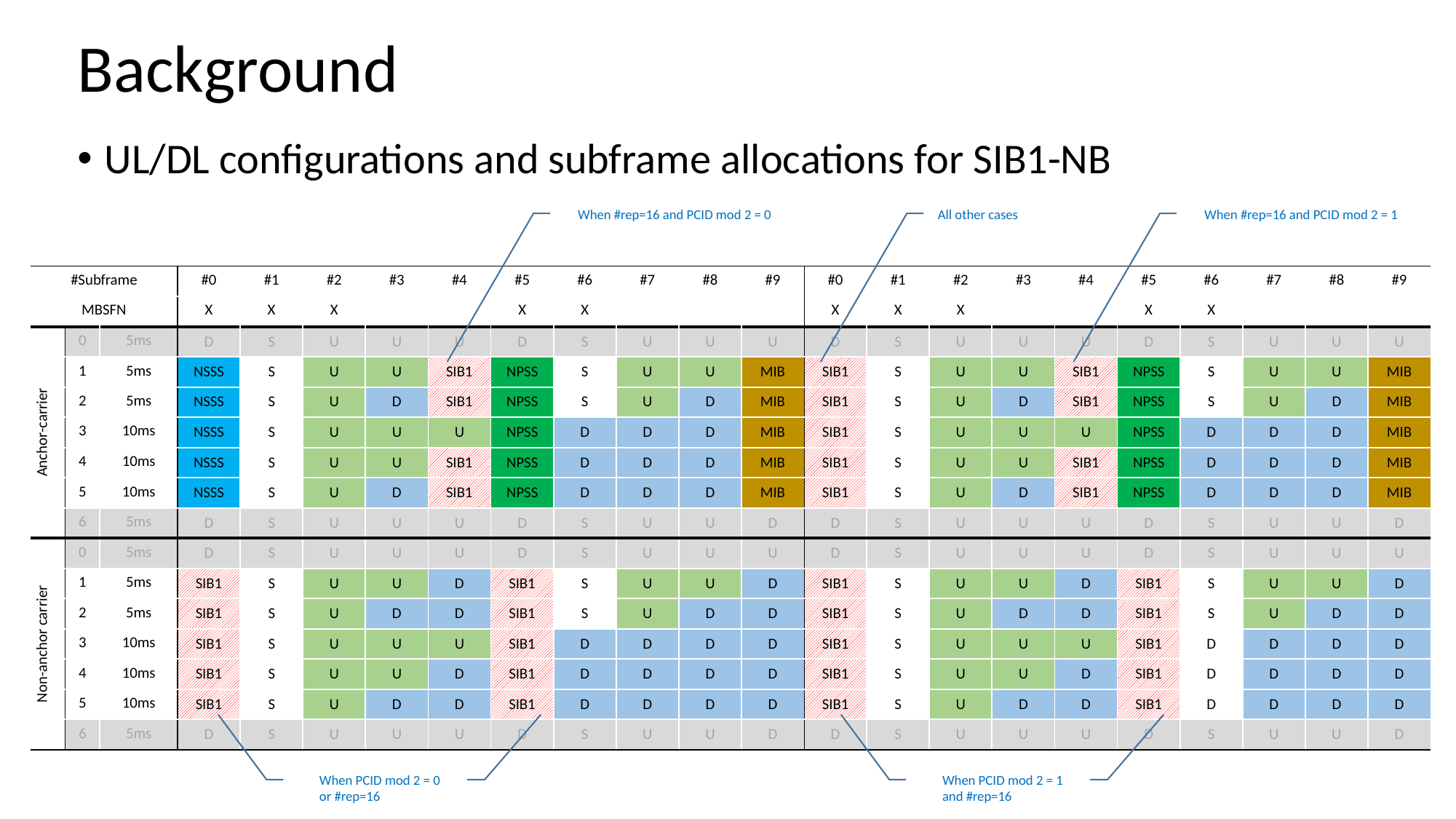

# Background
UL/DL configurations and subframe allocations for SIB1-NB
When #rep=16 and PCID mod 2 = 0
All other cases
When #rep=16 and PCID mod 2 = 1

| #Subframe |  |  | #0 | #1 | #2 | #3 | #4 | #5 | #6 | #7 | #8 | #9 | #0 | #1 | #2 | #3 | #4 | #5 | #6 | #7 | #8 | #9 |
| --- | --- | --- | --- | --- | --- | --- | --- | --- | --- | --- | --- | --- | --- | --- | --- | --- | --- | --- | --- | --- | --- | --- |
| MBSFN |  |  | X | X | X |  |  | X | X |  |  |  | X | X | X |  |  | X | X |  |  |  |
| Anchor-carrier | 0 | 5ms | D | S | U | U | U | D | S | U | U | U | D | S | U | U | U | D | S | U | U | U |
|  | 1 | 5ms | NSSS | S | U | U | SIB1 | NPSS | S | U | U | MIB | SIB1 | S | U | U | SIB1 | NPSS | S | U | U | MIB |
|  | 2 | 5ms | NSSS | S | U | D | SIB1 | NPSS | S | U | D | MIB | SIB1 | S | U | D | SIB1 | NPSS | S | U | D | MIB |
|  | 3 | 10ms | NSSS | S | U | U | U | NPSS | D | D | D | MIB | SIB1 | S | U | U | U | NPSS | D | D | D | MIB |
|  | 4 | 10ms | NSSS | S | U | U | SIB1 | NPSS | D | D | D | MIB | SIB1 | S | U | U | SIB1 | NPSS | D | D | D | MIB |
|  | 5 | 10ms | NSSS | S | U | D | SIB1 | NPSS | D | D | D | MIB | SIB1 | S | U | D | SIB1 | NPSS | D | D | D | MIB |
|  | 6 | 5ms | D | S | U | U | U | D | S | U | U | D | D | S | U | U | U | D | S | U | U | D |
| Non-anchor carrier | 0 | 5ms | D | S | U | U | U | D | S | U | U | U | D | S | U | U | U | D | S | U | U | U |
|  | 1 | 5ms | SIB1 | S | U | U | D | SIB1 | S | U | U | D | SIB1 | S | U | U | D | SIB1 | S | U | U | D |
|  | 2 | 5ms | SIB1 | S | U | D | D | SIB1 | S | U | D | D | SIB1 | S | U | D | D | SIB1 | S | U | D | D |
|  | 3 | 10ms | SIB1 | S | U | U | U | SIB1 | D | D | D | D | SIB1 | S | U | U | U | SIB1 | D | D | D | D |
|  | 4 | 10ms | SIB1 | S | U | U | D | SIB1 | D | D | D | D | SIB1 | S | U | U | D | SIB1 | D | D | D | D |
|  | 5 | 10ms | SIB1 | S | U | D | D | SIB1 | D | D | D | D | SIB1 | S | U | D | D | SIB1 | D | D | D | D |
|  | 6 | 5ms | D | S | U | U | U | D | S | U | U | D | D | S | U | U | U | D | S | U | U | D |
When PCID mod 2 = 0
or #rep=16
When PCID mod 2 = 1
and #rep=16